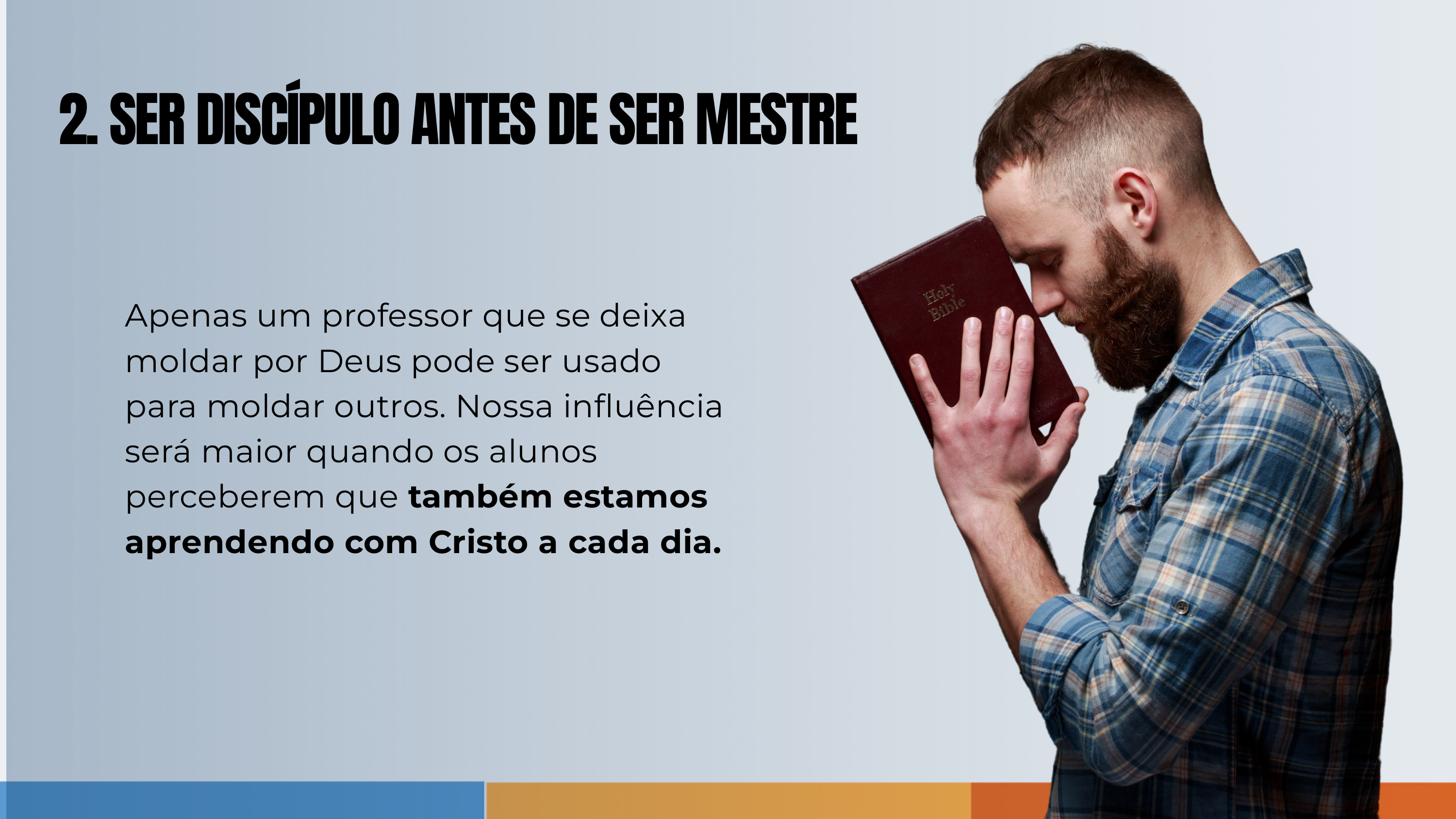

2. SER DISCÍPULO ANTES DE SER MESTRE
Apenas um professor que se deixa moldar por Deus pode ser usado para moldar outros. Nossa influência será maior quando os alunos perceberem que também estamos aprendendo com Cristo a cada dia.